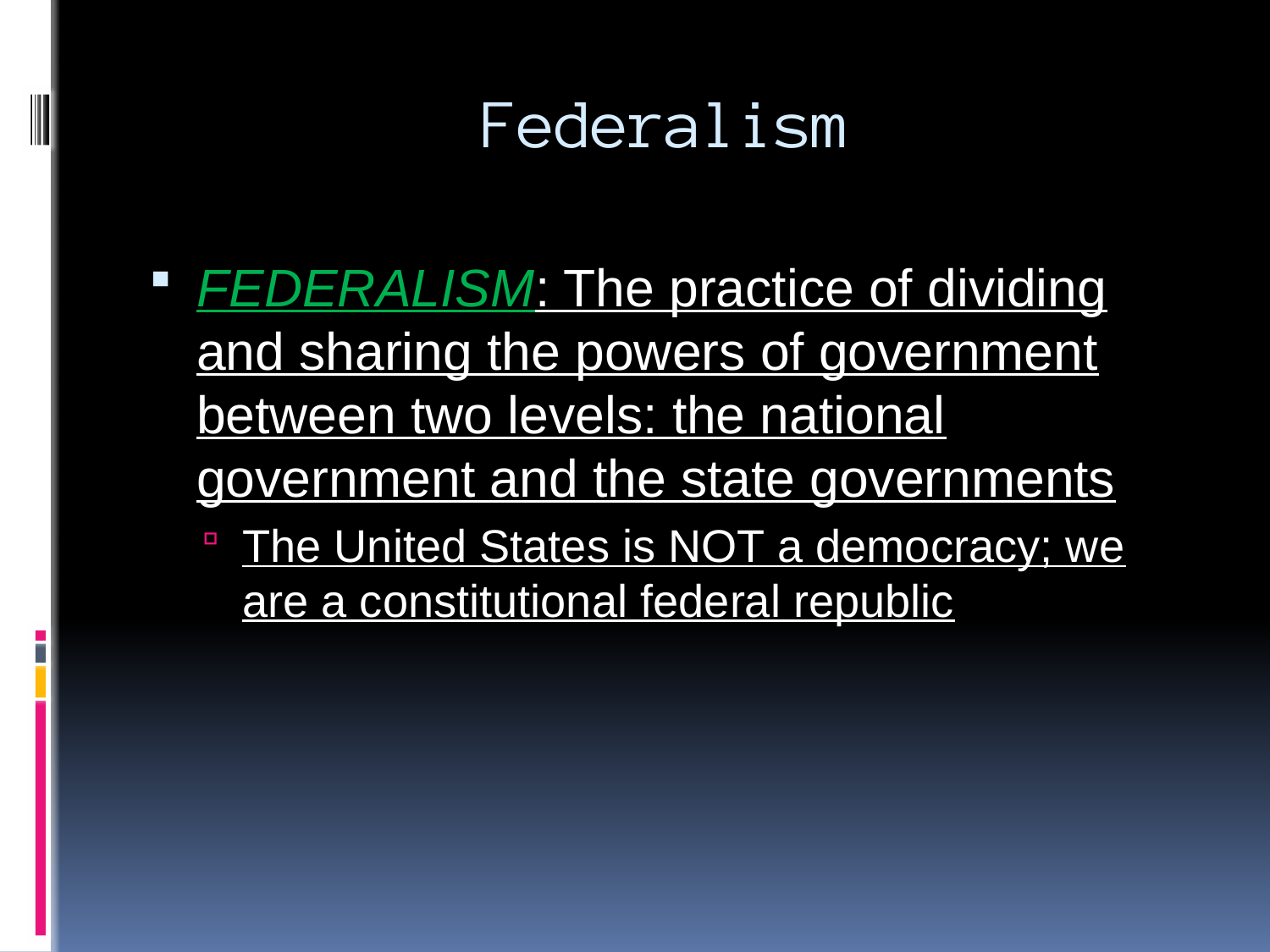

# Federalism
FEDERALISM: The practice of dividing and sharing the powers of government between two levels: the national government and the state governments
The United States is NOT a democracy; we are a constitutional federal republic